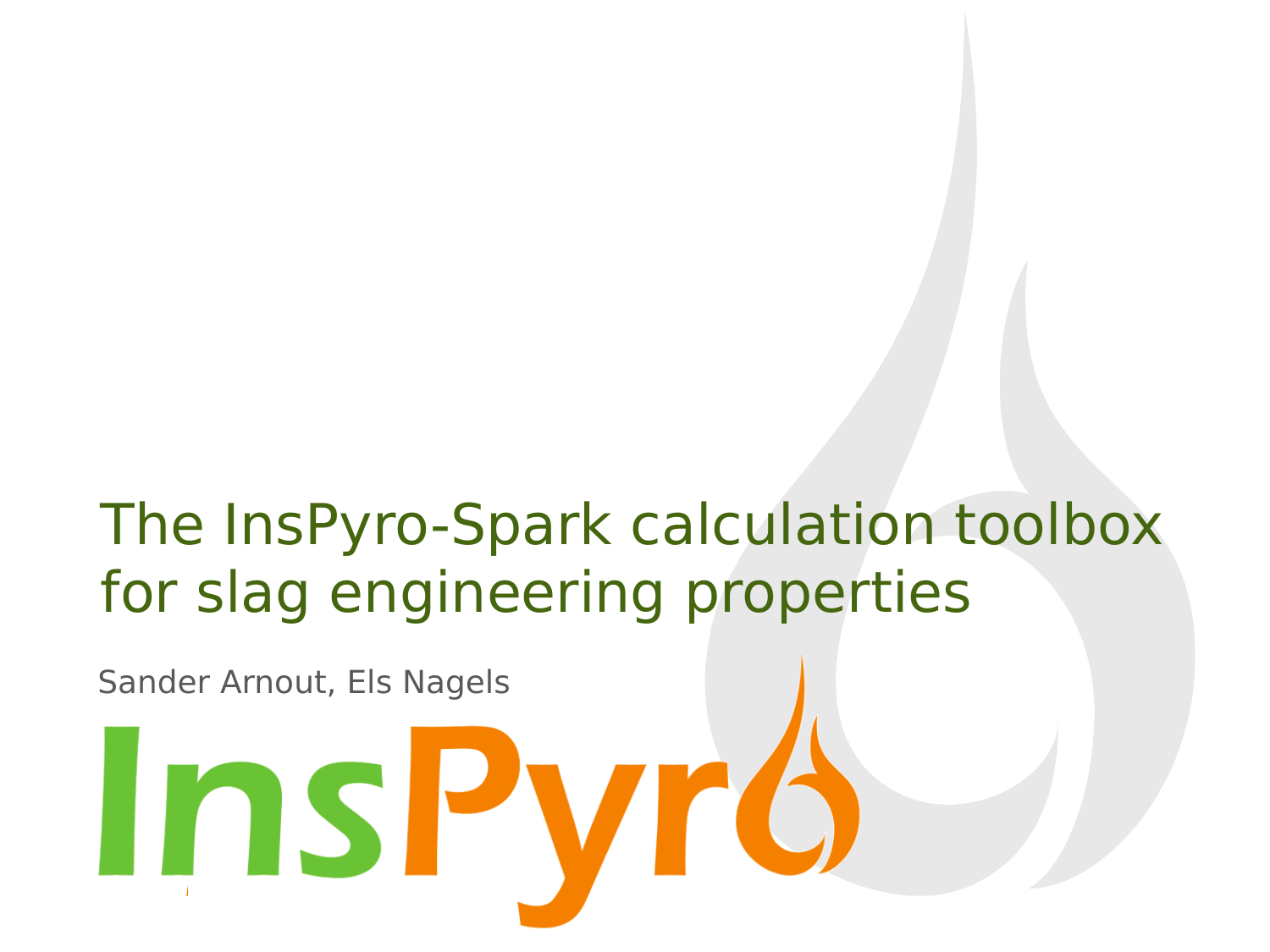

# The InsPyro-Spark calculation toolbox for slag engineering properties
Sander Arnout, Els Nagels